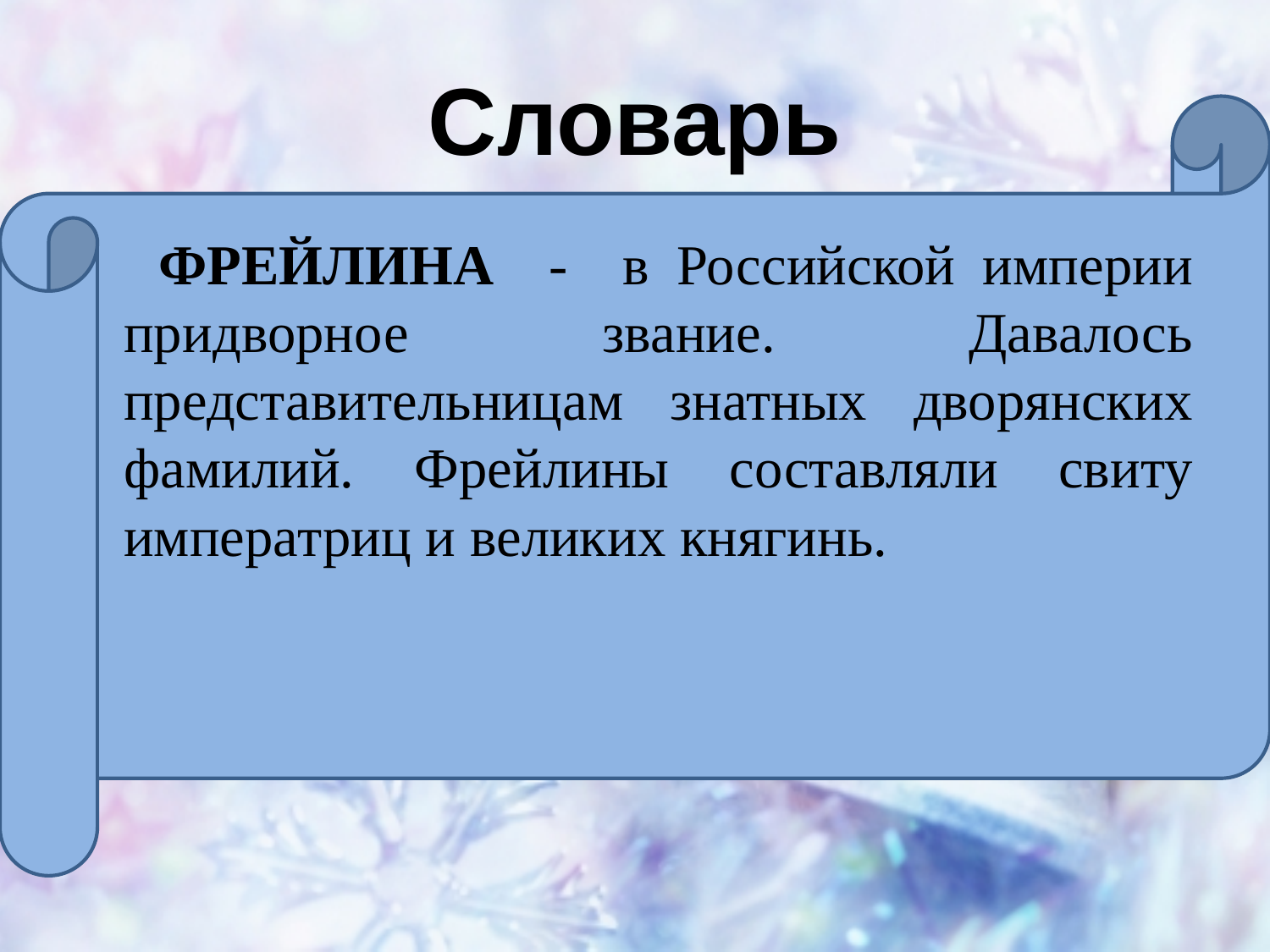

# Словарь

   ФРЕЙЛИНА  -  в Российской империи придворное звание. Давалось представительницам знатных дворянских фамилий. Фрейлины составляли свиту императриц и великих княгинь.